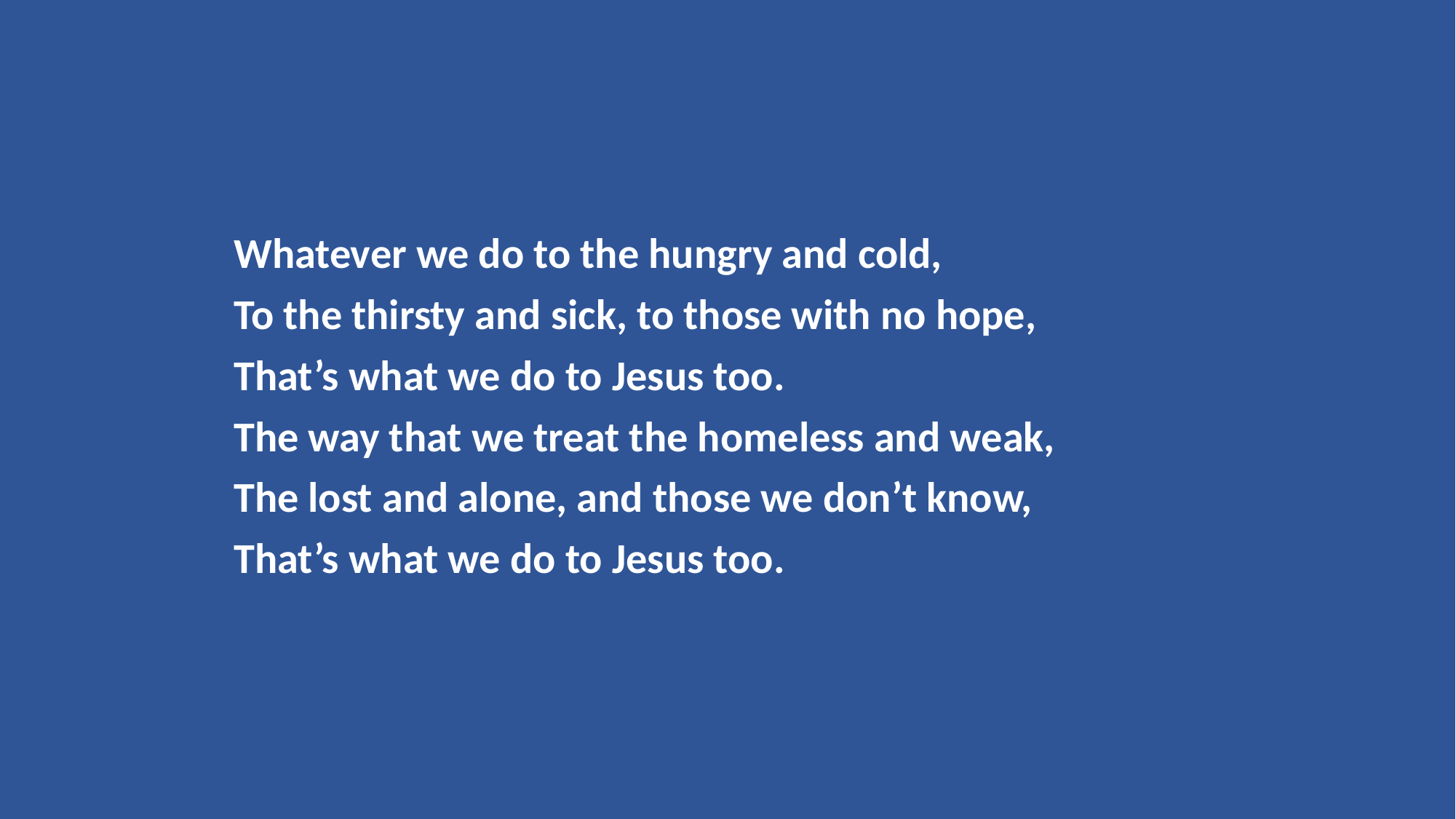

Whatever we do to the hungry and cold,
To the thirsty and sick, to those with no hope,
That’s what we do to Jesus too.
The way that we treat the homeless and weak,
The lost and alone, and those we don’t know,
That’s what we do to Jesus too.